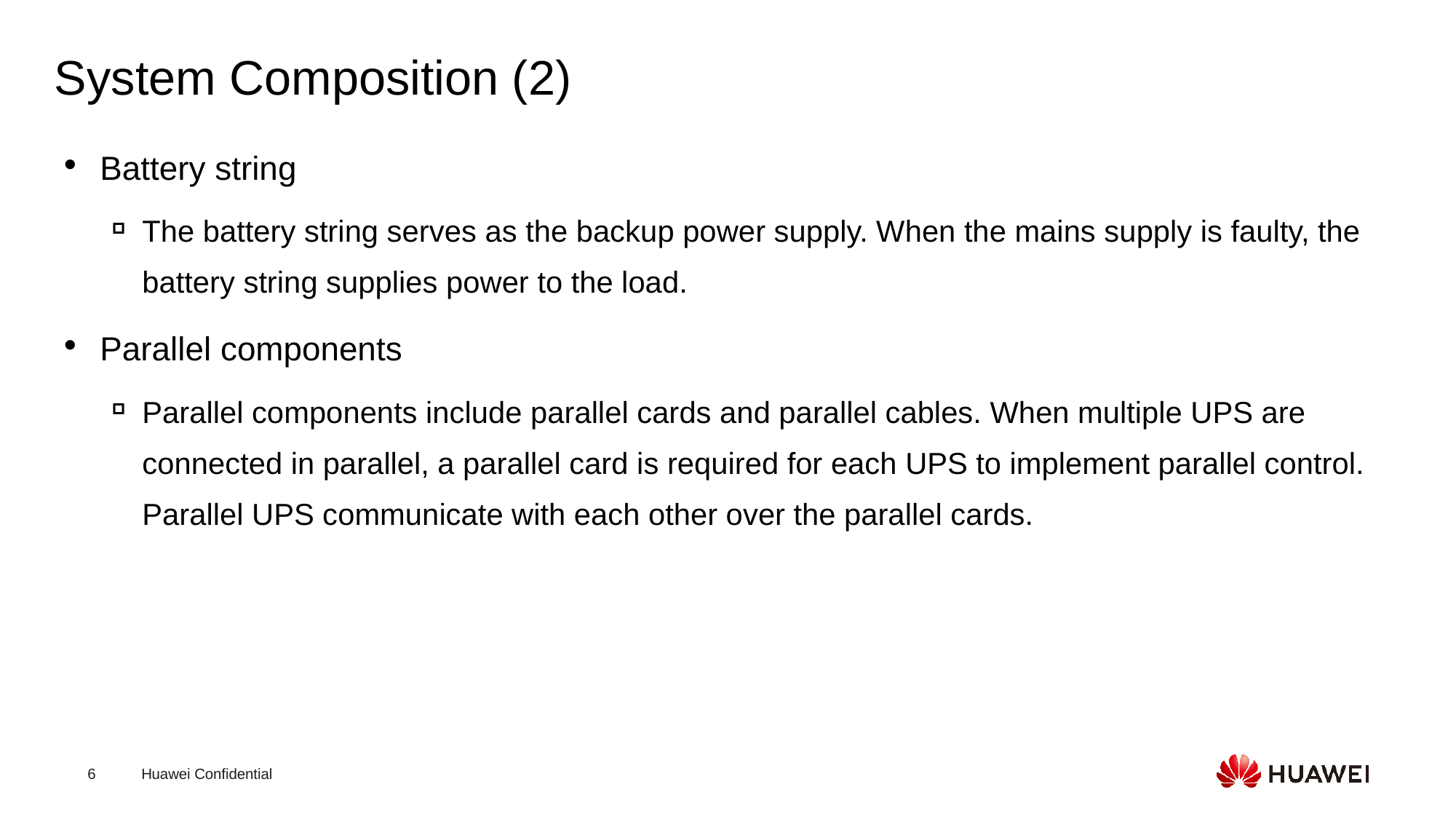

# System Composition (2)
Battery string
The battery string serves as the backup power supply. When the mains supply is faulty, the battery string supplies power to the load.
Parallel components
Parallel components include parallel cards and parallel cables. When multiple UPS are connected in parallel, a parallel card is required for each UPS to implement parallel control. Parallel UPS communicate with each other over the parallel cards.